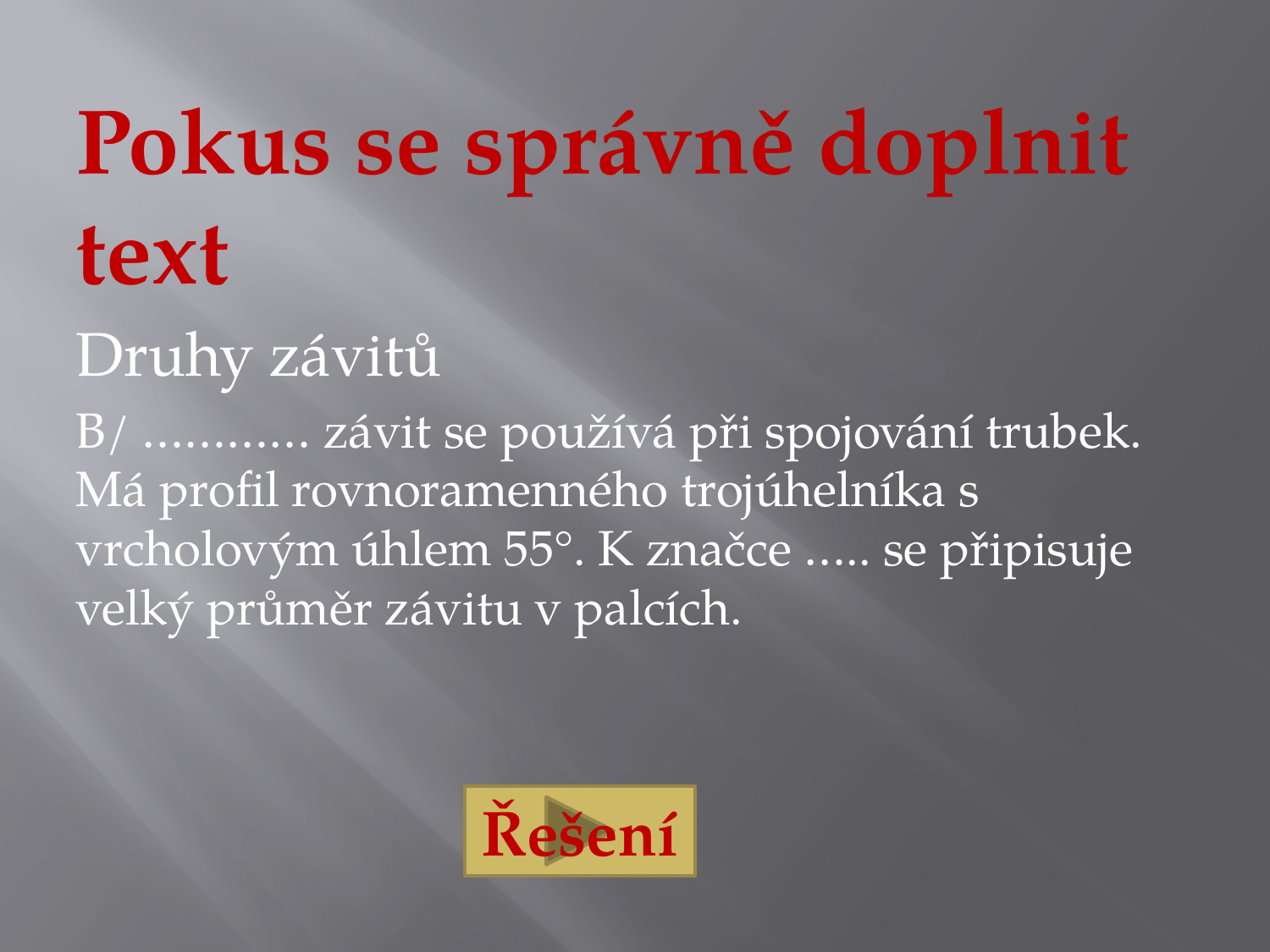

Pokus se správně doplnit text
Druhy závitů
B/ ………… závit se používá při spojování trubek. Má profil rovnoramenného trojúhelníka s vrcholovým úhlem 55°. K značce ….. se připisuje velký průměr závitu v palcích.

Řešení